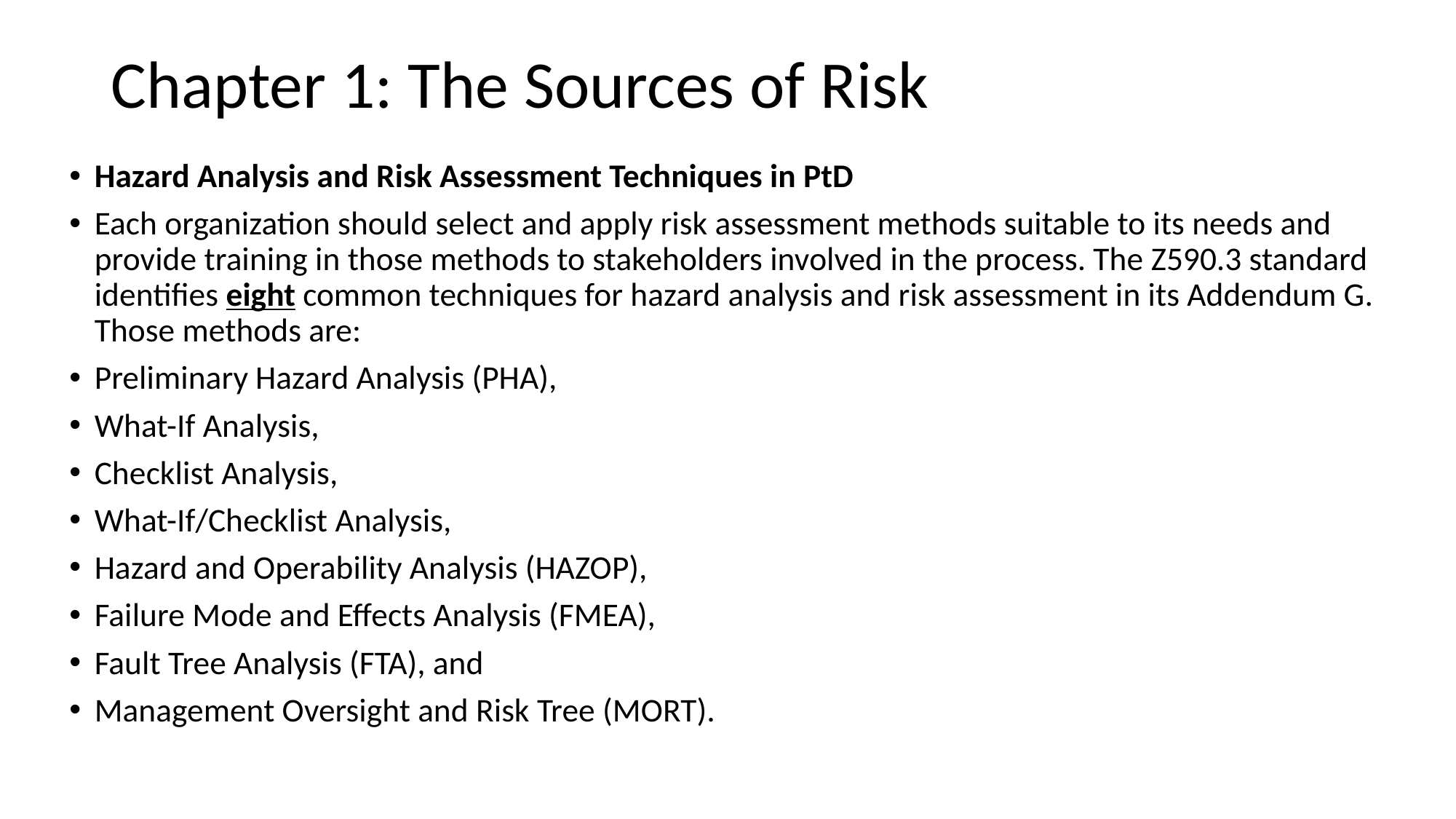

# Chapter 1: The Sources of Risk
Hazard Analysis and Risk Assessment Techniques in PtD
Each organization should select and apply risk assessment methods suitable to its needs and provide training in those methods to stakeholders involved in the process. The Z590.3 standard identifies eight common techniques for hazard analysis and risk assessment in its Addendum G.  Those methods are:
Preliminary Hazard Analysis (PHA),
What-If Analysis,
Checklist Analysis,
What-If/Checklist Analysis,
Hazard and Operability Analysis (HAZOP),
Failure Mode and Effects Analysis (FMEA),
Fault Tree Analysis (FTA), and
Management Oversight and Risk Tree (MORT).